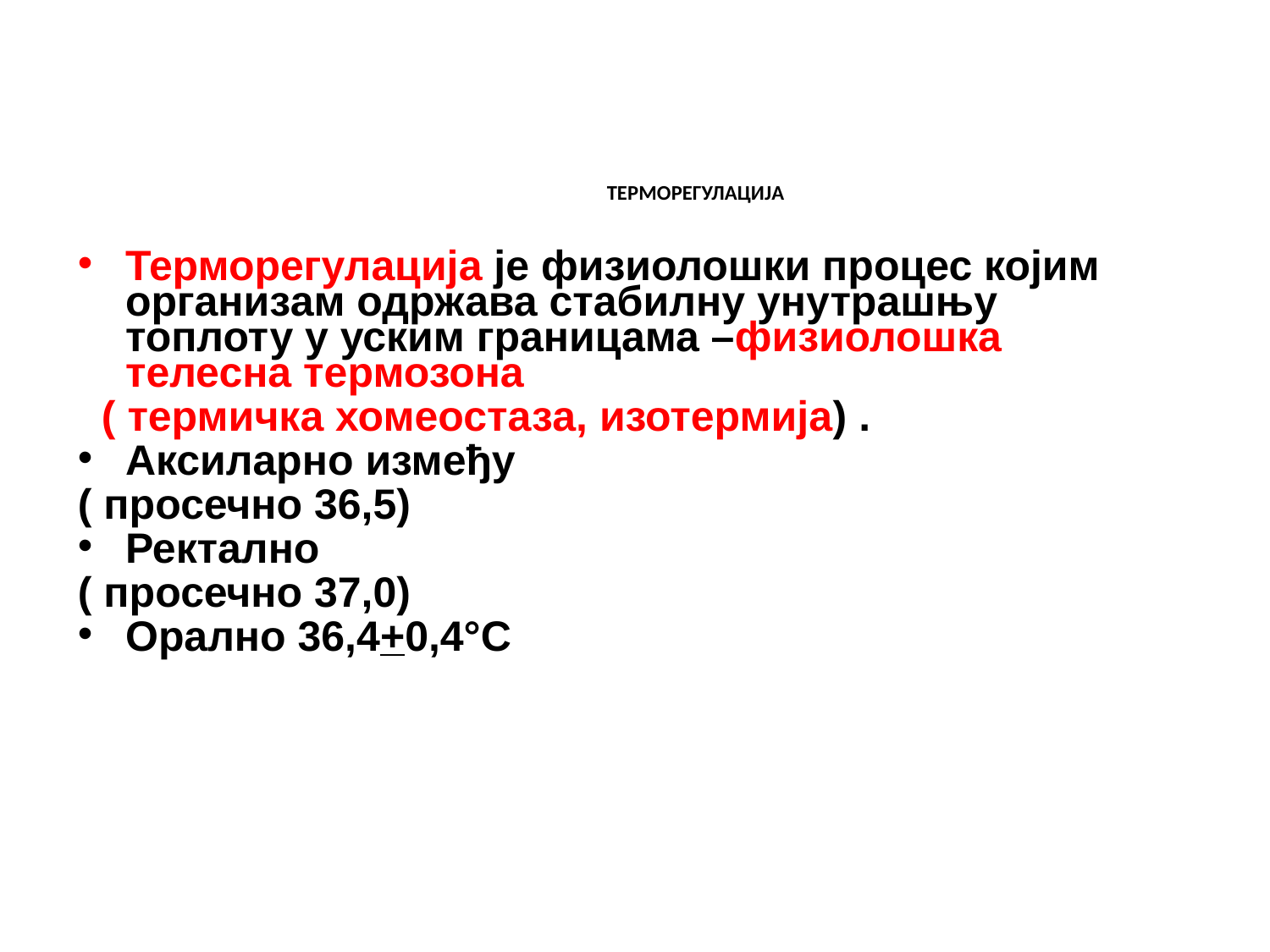

ТЕРМОРЕГУЛАЦИЈА
Терморегулација је физиолошки процес којим организам одржава стабилну унутрашњу топлоту у уским границама –физиолошка телесна термозона
  ( термичка хомеостаза, изотермија) .
Аксиларно између
( просечно 36,5)
Ректално
( просечно 37,0)
Орално 36,4+0,4°С